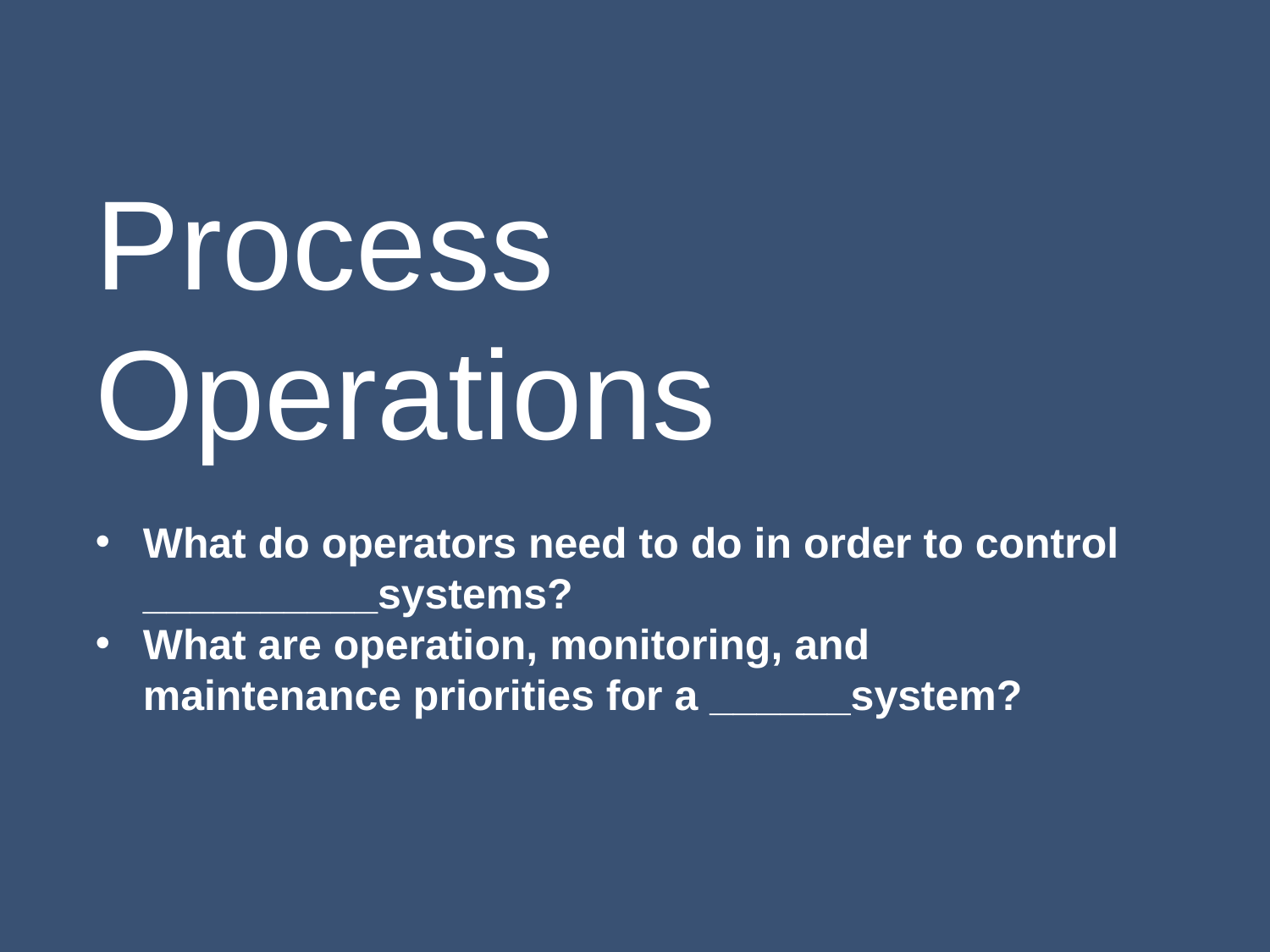

# Process Operations
What do operators need to do in order to control __________systems?
What are operation, monitoring, and maintenance priorities for a ______system?